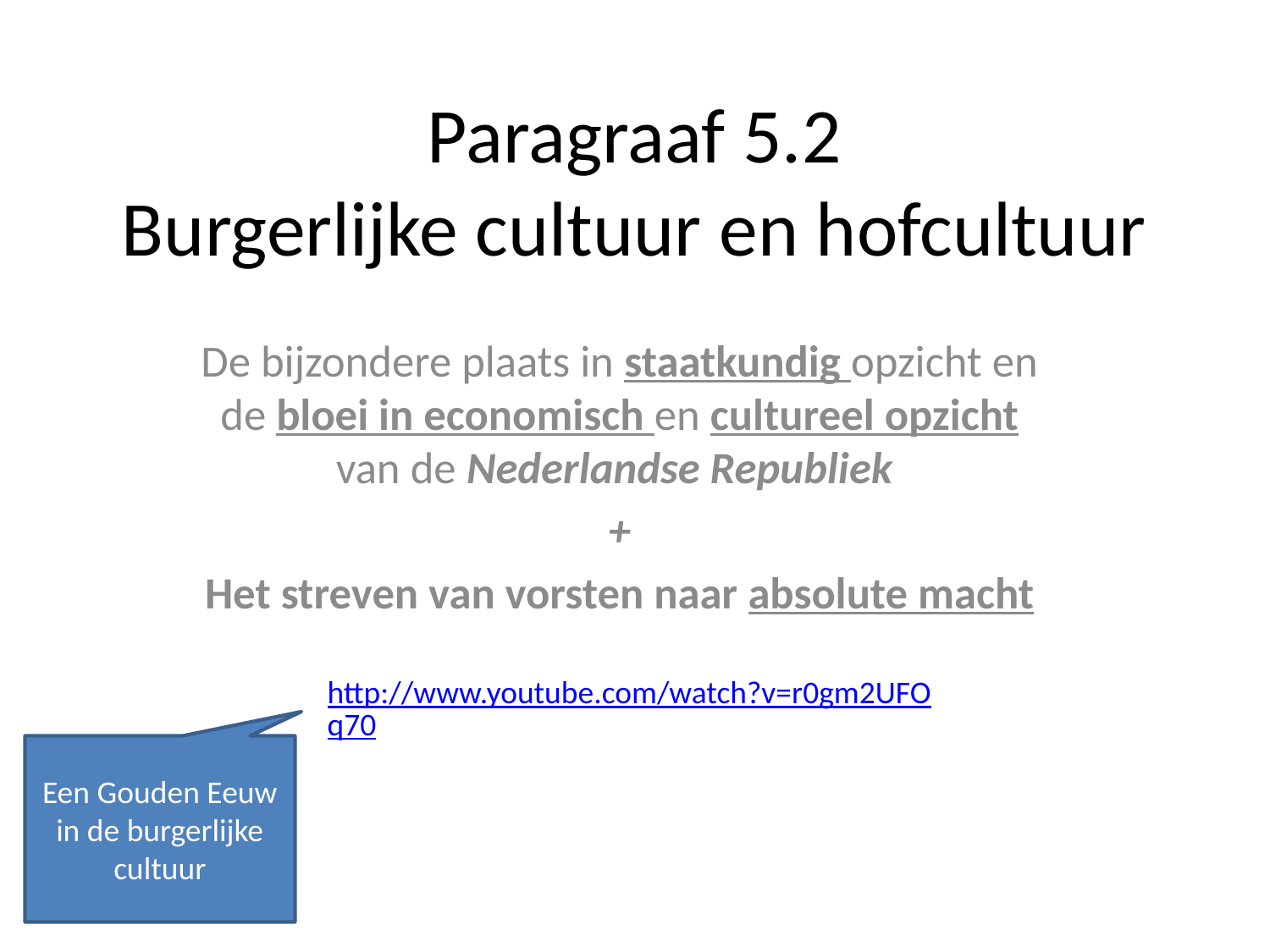

# Paragraaf 5.2 Burgerlijke cultuur en hofcultuur
De bijzondere plaats in staatkundig opzicht en de bloei in economisch en cultureel opzicht van de Nederlandse Republiek
+
Het streven van vorsten naar absolute macht

http://www.youtube.com/watch?v=r0gm2UFOq70
Een Gouden Eeuw in de burgerlijke cultuur